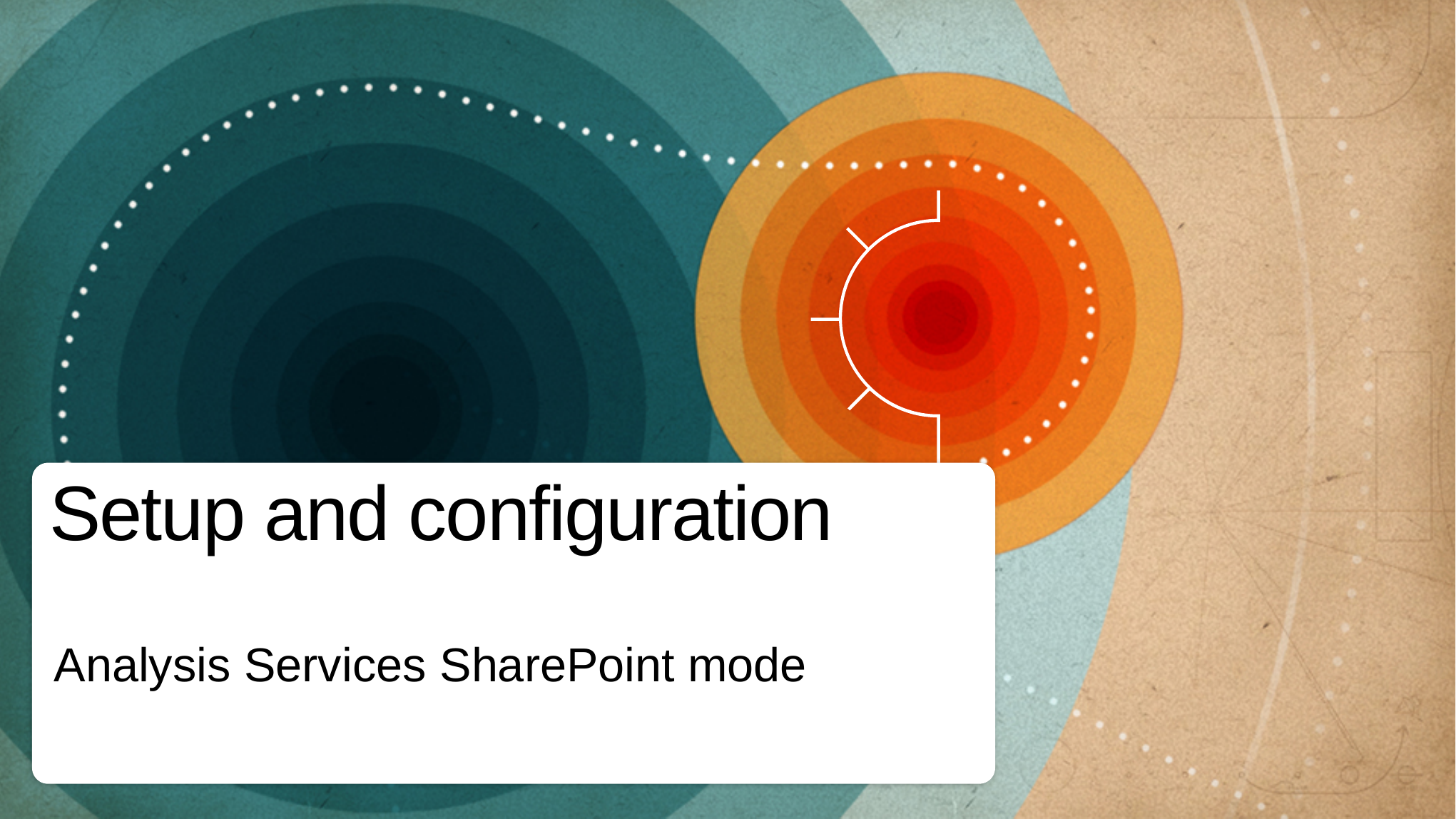

# Setup and configuration
Analysis Services SharePoint mode